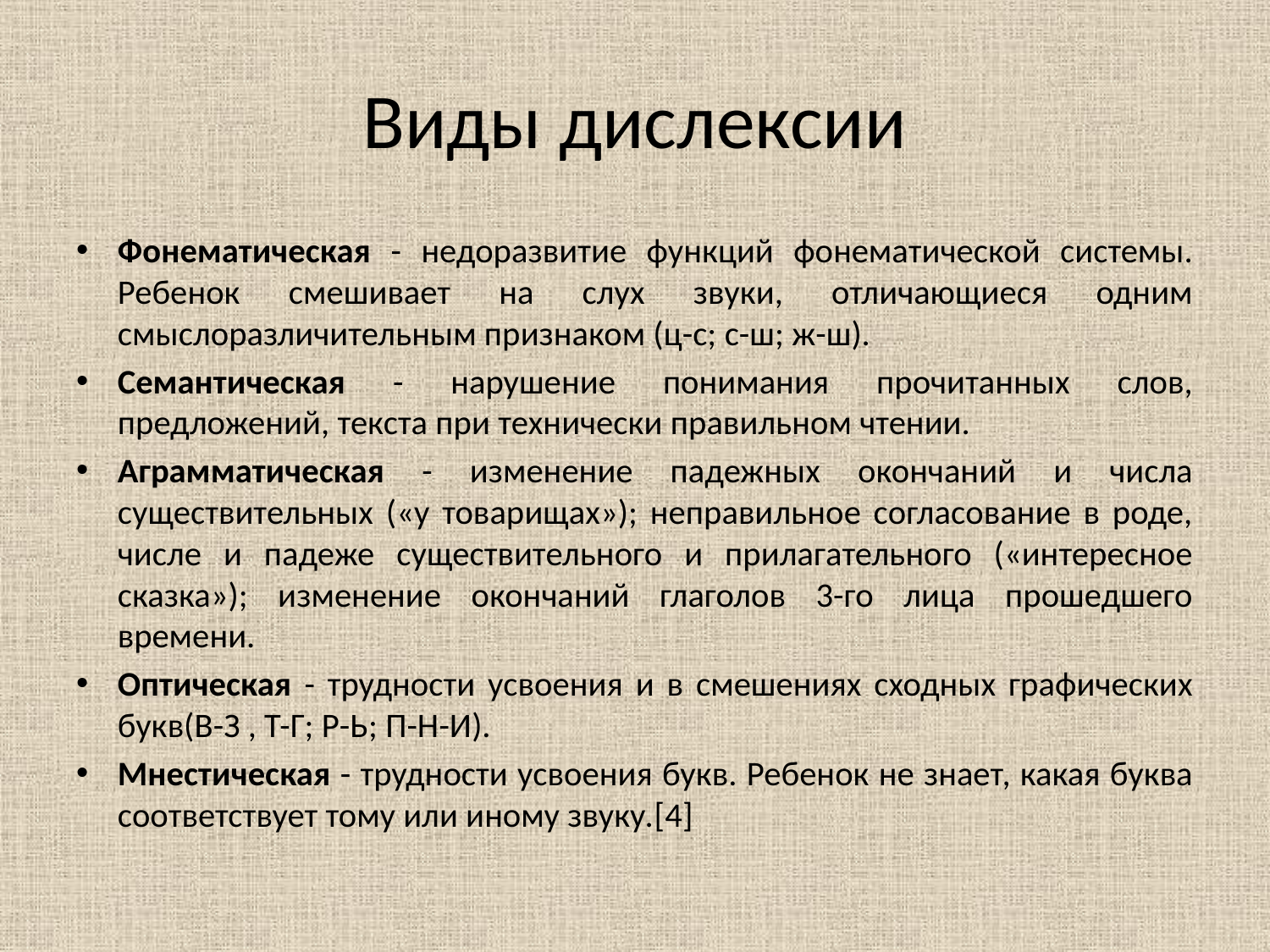

# Виды дислексии
Фонематическая - недоразвитие функций фонематической системы. Ребенок смешивает на слух звуки, отличающиеся одним смыслоразличительным признаком (ц-с; с-ш; ж-ш).
Семантическая - нарушение понимания прочитанных слов, предложений, текста при технически правильном чтении.
Аграмматическая - изменение падежных окончаний и числа существительных («у товарищах»); неправильное согласование в роде, числе и падеже существительного и прилагательного («интересное сказка»); изменение окончаний глаголов 3-го лица прошедшего времени.
Оптическая - трудности усвоения и в смешениях сходных графических букв(В-З , Т-Г; Р-Ь; П-Н-И).
Мнестическая - трудности усвоения букв. Ребенок не знает, какая буква соответствует тому или иному звуку.[4]